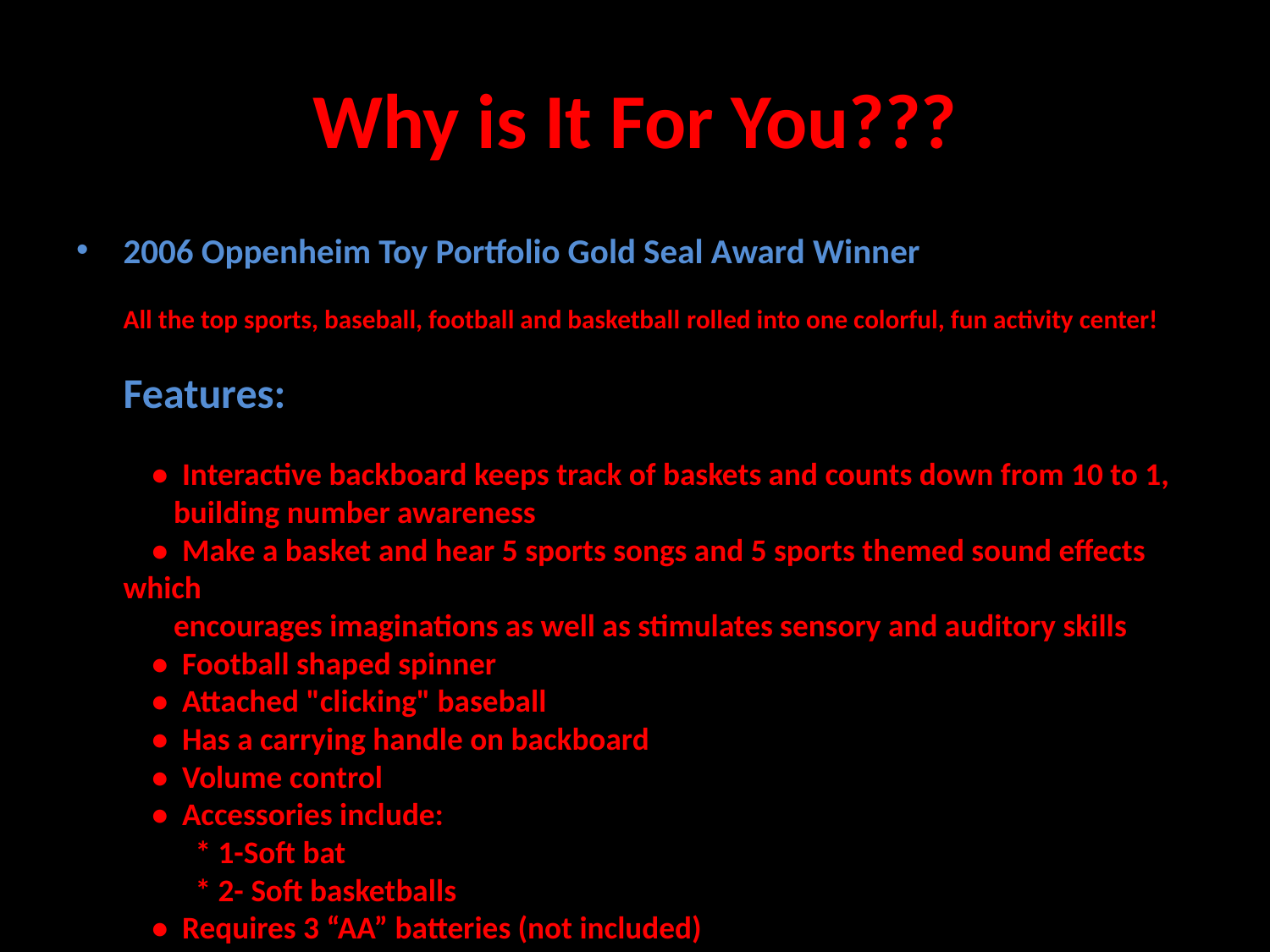

# Why is It For You???
2006 Oppenheim Toy Portfolio Gold Seal Award Winner
All the top sports, baseball, football and basketball rolled into one colorful, fun activity center!
Features:
    •  Interactive backboard keeps track of baskets and counts down from 10 to 1, 
       building number awareness  
    •  Make a basket and hear 5 sports songs and 5 sports themed sound effects which
       encourages imaginations as well as stimulates sensory and auditory skills
    •  Football shaped spinner
    •  Attached "clicking" baseball 
    •  Has a carrying handle on backboard
    •  Volume control
    •  Accessories include:
          * 1-Soft bat 
          * 2- Soft basketballs  
    •  Requires 3 “AA” batteries (not included)